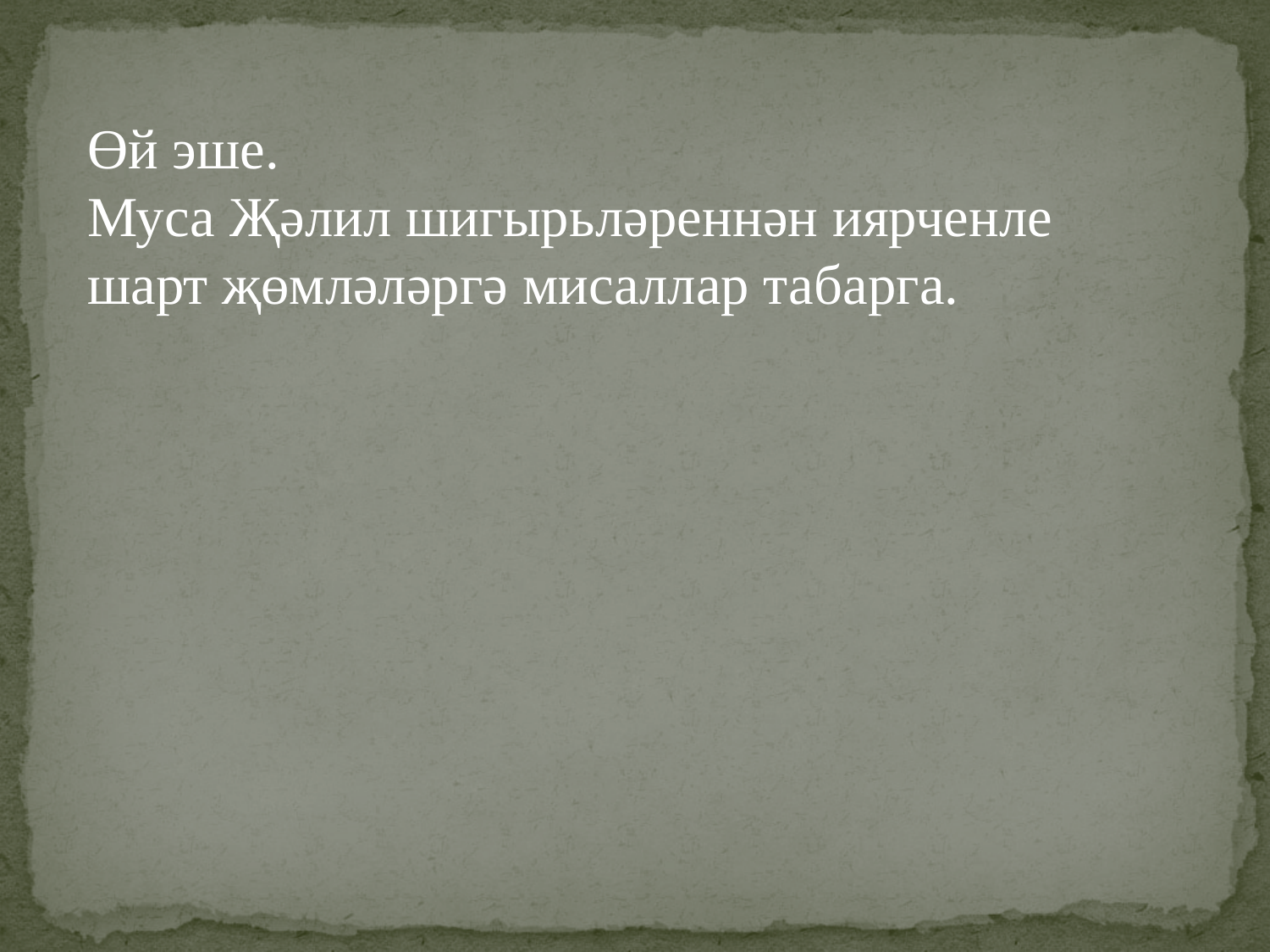

Өй эше.
Муса Җәлил шигырьләреннән иярченле шарт җөмләләргә мисаллар табарга.